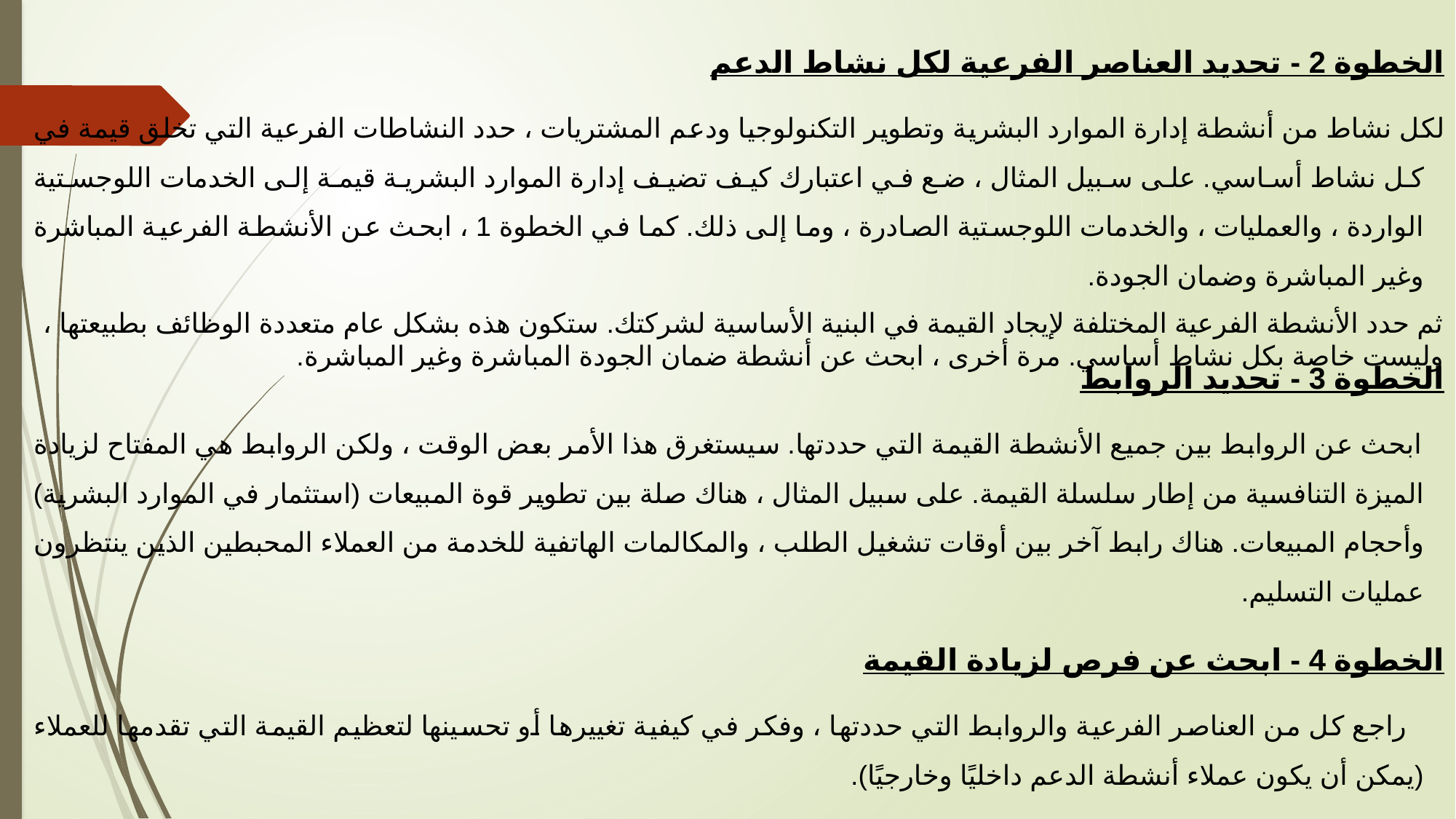

الخطوة 2 - تحديد العناصر الفرعية لكل نشاط الدعم
لكل نشاط من أنشطة إدارة الموارد البشرية وتطوير التكنولوجيا ودعم المشتريات ، حدد النشاطات الفرعية التي تخلق قيمة في كل نشاط أساسي. على سبيل المثال ، ضع في اعتبارك كيف تضيف إدارة الموارد البشرية قيمة إلى الخدمات اللوجستية الواردة ، والعمليات ، والخدمات اللوجستية الصادرة ، وما إلى ذلك. كما في الخطوة 1 ، ابحث عن الأنشطة الفرعية المباشرة وغير المباشرة وضمان الجودة.
ثم حدد الأنشطة الفرعية المختلفة لإيجاد القيمة في البنية الأساسية لشركتك. ستكون هذه بشكل عام متعددة الوظائف بطبيعتها ، وليست خاصة بكل نشاط أساسي. مرة أخرى ، ابحث عن أنشطة ضمان الجودة المباشرة وغير المباشرة.

الخطوة 3 - تحديد الروابط
   ابحث عن الروابط بين جميع الأنشطة القيمة التي حددتها. سيستغرق هذا الأمر بعض الوقت ، ولكن الروابط هي المفتاح لزيادة الميزة التنافسية من إطار سلسلة القيمة. على سبيل المثال ، هناك صلة بين تطوير قوة المبيعات (استثمار في الموارد البشرية) وأحجام المبيعات. هناك رابط آخر بين أوقات تشغيل الطلب ، والمكالمات الهاتفية للخدمة من العملاء المحبطين الذين ينتظرون عمليات التسليم.
الخطوة 4 - ابحث عن فرص لزيادة القيمة
     راجع كل من العناصر الفرعية والروابط التي حددتها ، وفكر في كيفية تغييرها أو تحسينها لتعظيم القيمة التي تقدمها للعملاء (يمكن أن يكون عملاء أنشطة الدعم داخليًا وخارجيًا).